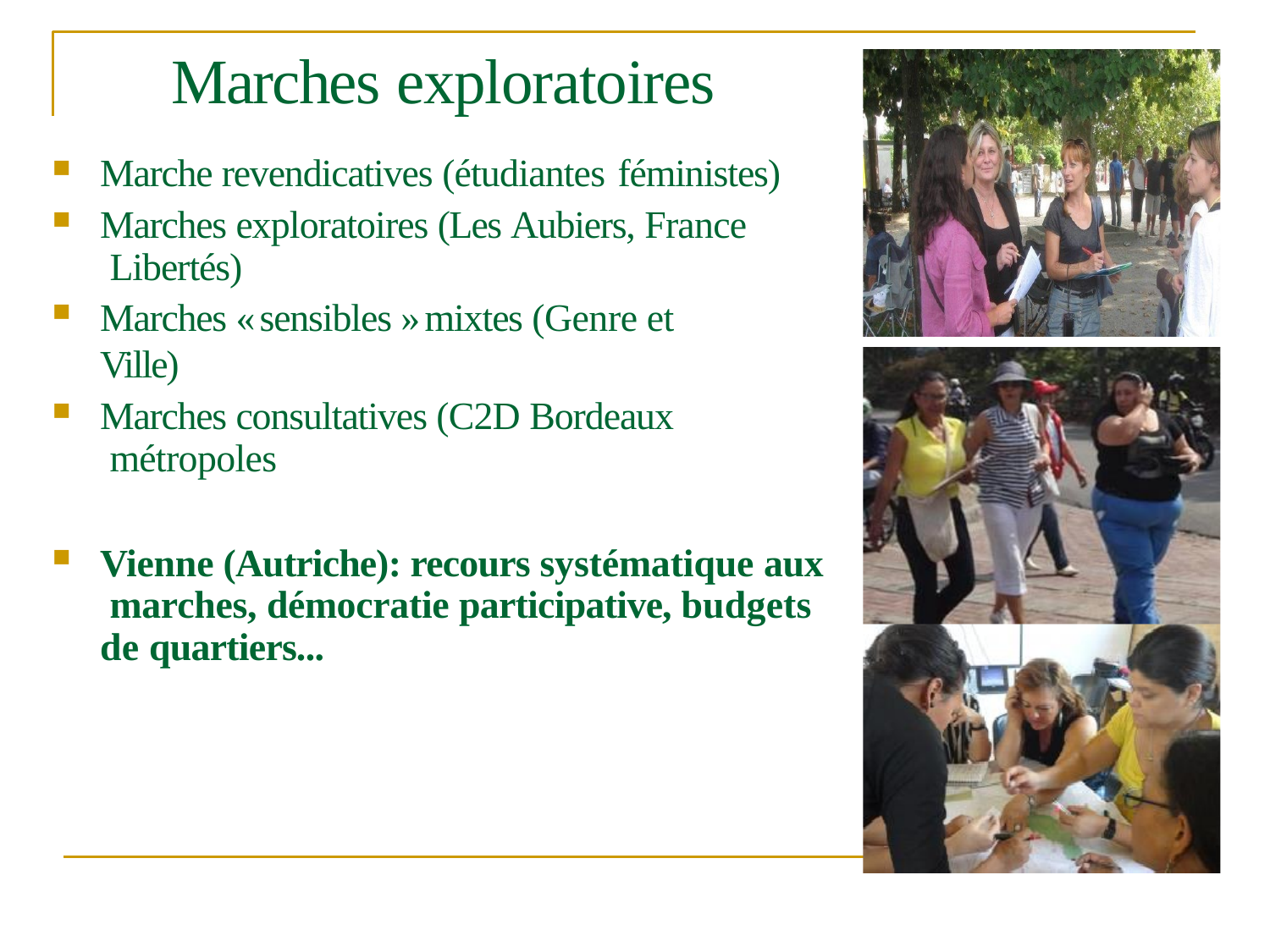

# Marches exploratoires

Marche revendicatives (étudiantes féministes)
Marches exploratoires (Les Aubiers, France  Libertés)
Marches « sensibles » mixtes (Genre et Ville)
Marches consultatives (C2D Bordeaux  métropoles

Vienne (Autriche): recours systématique aux  marches, démocratie participative, budgets  de quartiers...